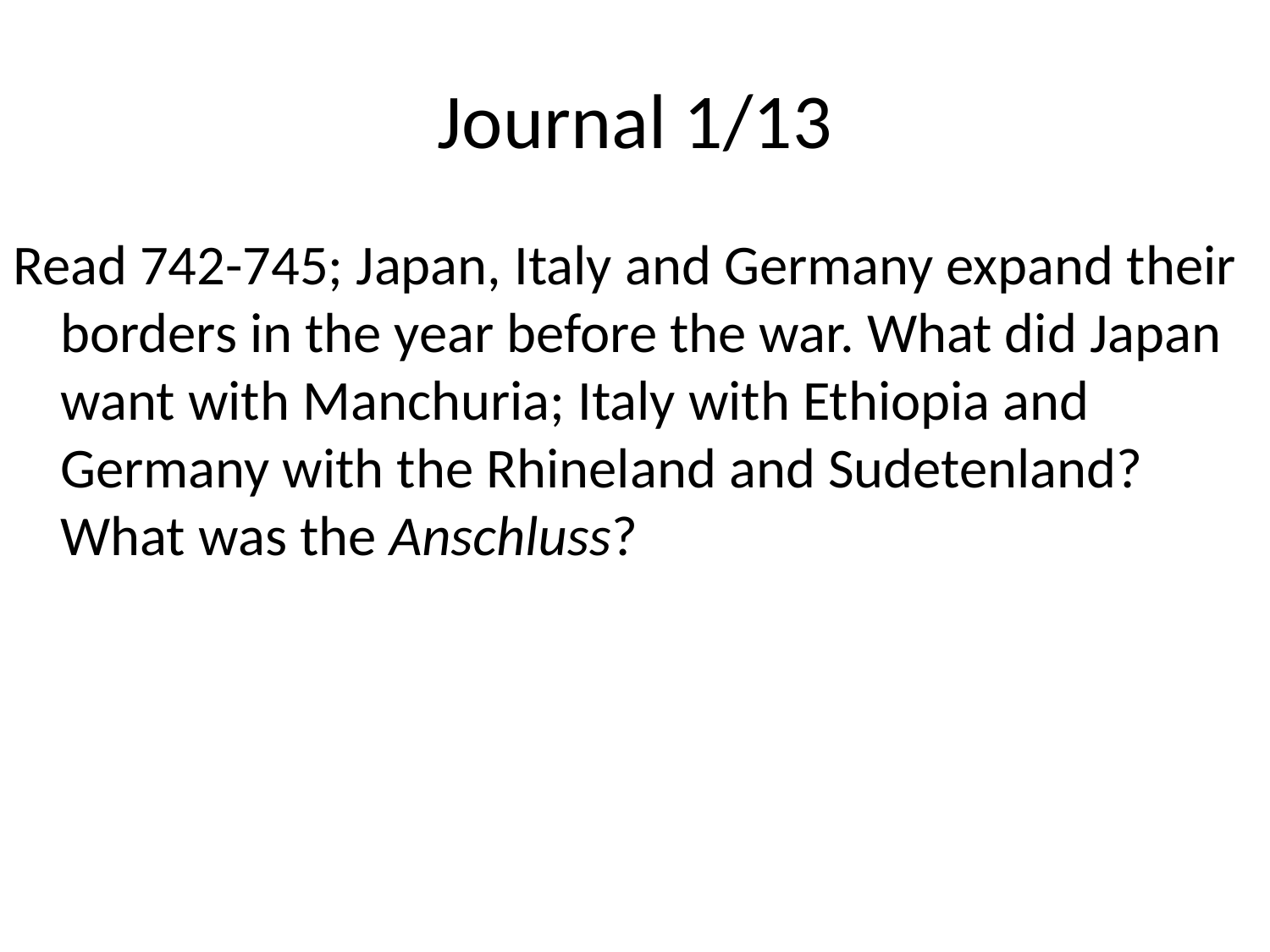

# Journal 1/13
Read 742-745; Japan, Italy and Germany expand their borders in the year before the war. What did Japan want with Manchuria; Italy with Ethiopia and Germany with the Rhineland and Sudetenland? What was the Anschluss?